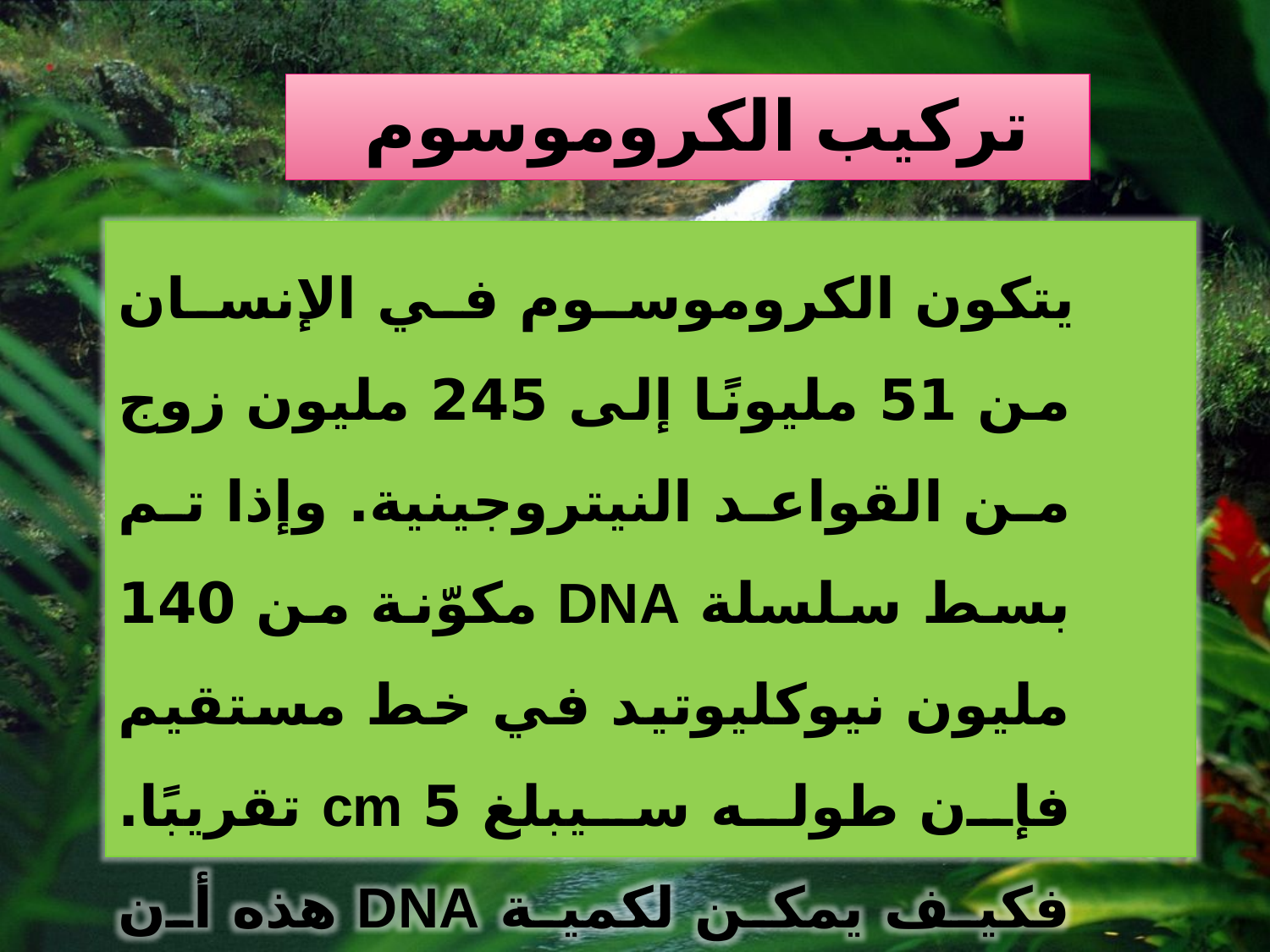

# تركيب الكروموسوم
     يتكون الكروموسوم في الإنسان من 51 مليونًا إلى 245 مليون زوج من القواعد النيتروجينية. وإذا تم بسط سلسلة DNA مكوّنة من 140 مليون نيوكليوتيد في خط مستقيم فإن طوله سيبلغ 5 cm تقريبًا. فكيف يمكن لكمية DNA هذه أن تترتب داخل خلية مجهرية؟